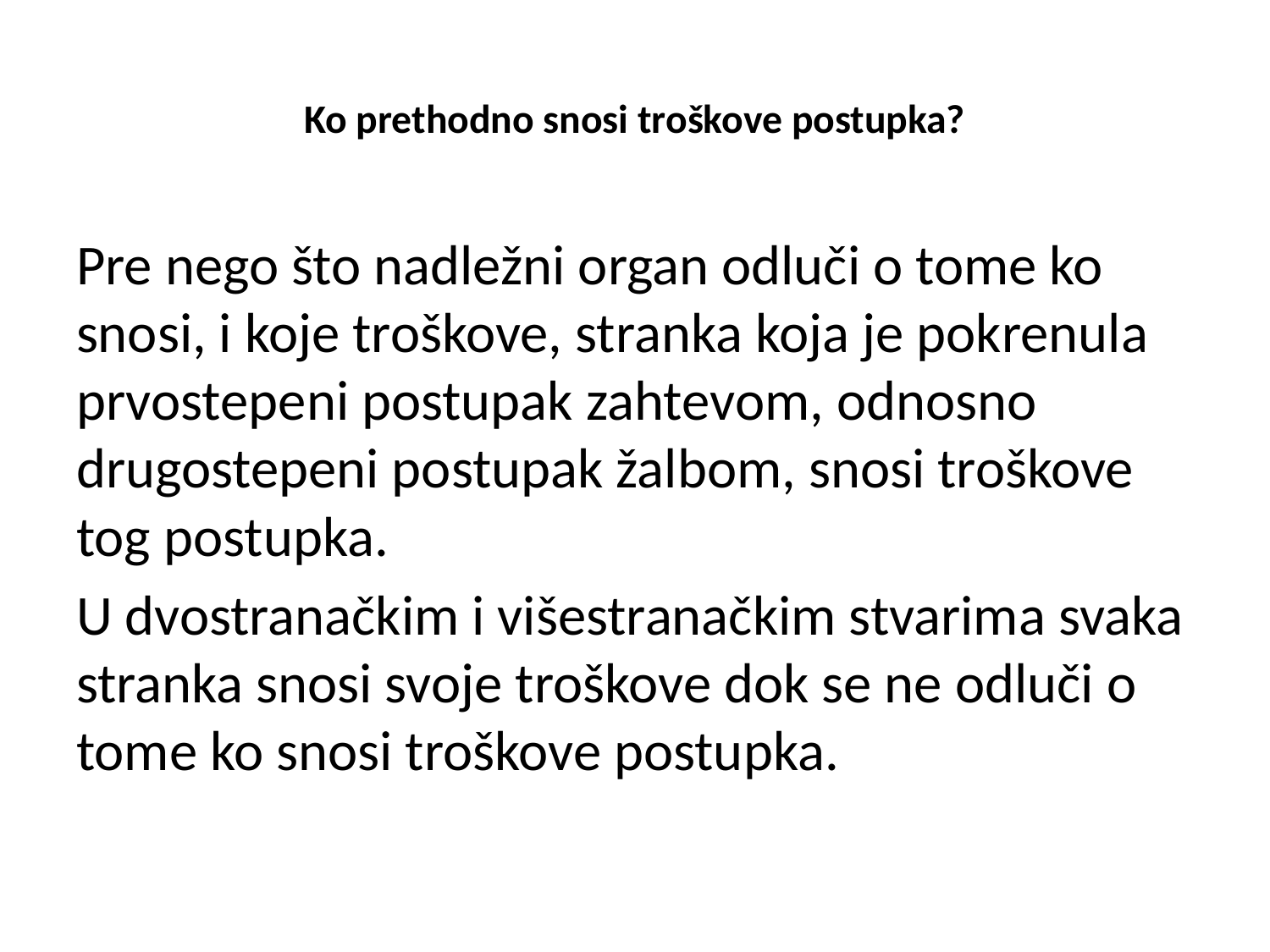

# Ko prethodno snosi troškove postupka?
Pre nego što nadležni organ odluči o tome ko snosi, i koje troškove, stranka koja je pokrenula prvostepeni postupak zahtevom, odnosno drugostepeni postupak žalbom, snosi troškove tog postupka.
U dvostranačkim i višestranačkim stvarima svaka stranka snosi svoje troškove dok se ne odluči o tome ko snosi troškove postupka.